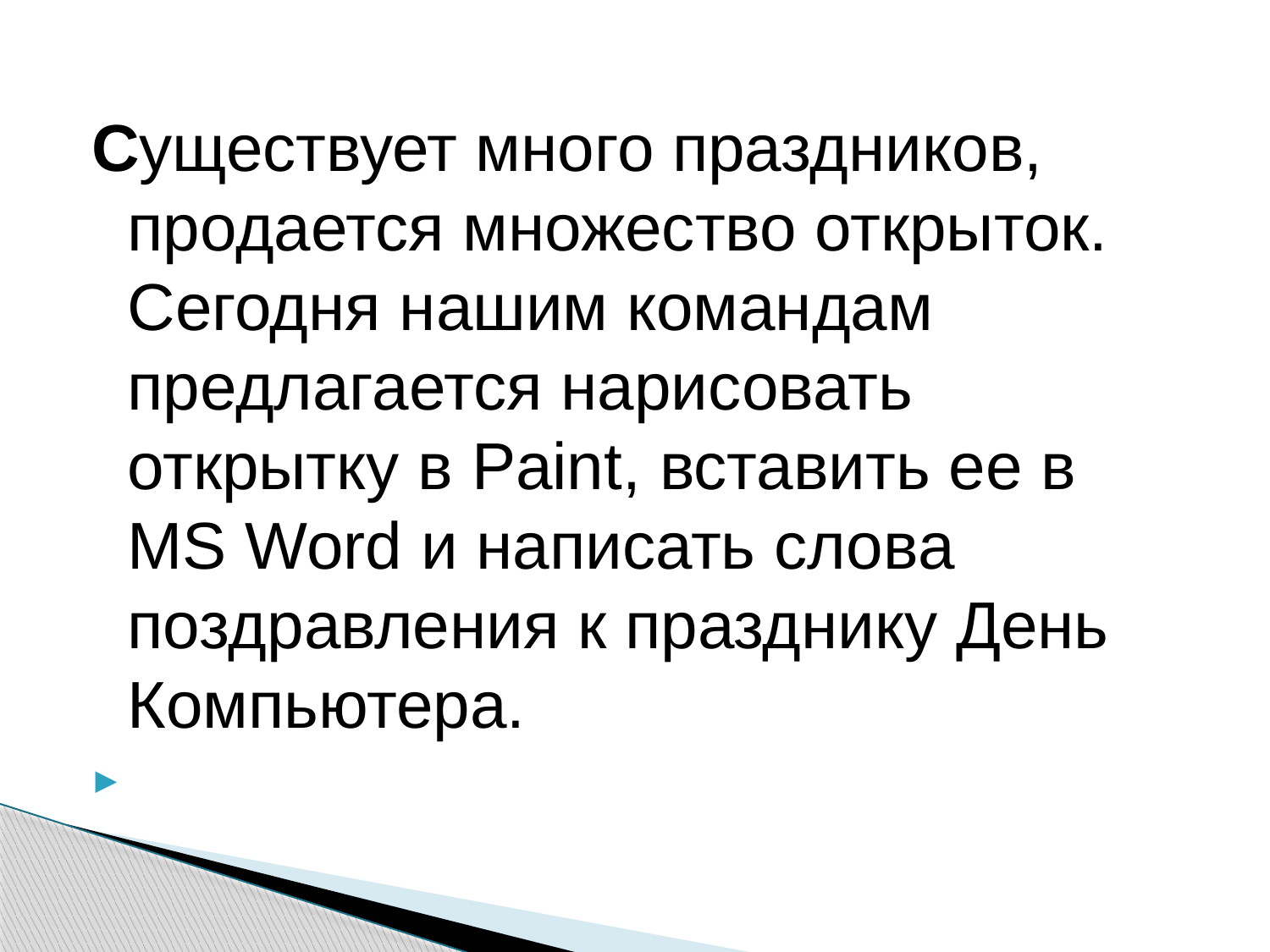

Существует много праздников, продается множество открыток. Сегодня нашим командам предлагается нарисовать открытку в Paint, вставить ее в MS Word и написать слова поздравления к празднику День Компьютера.